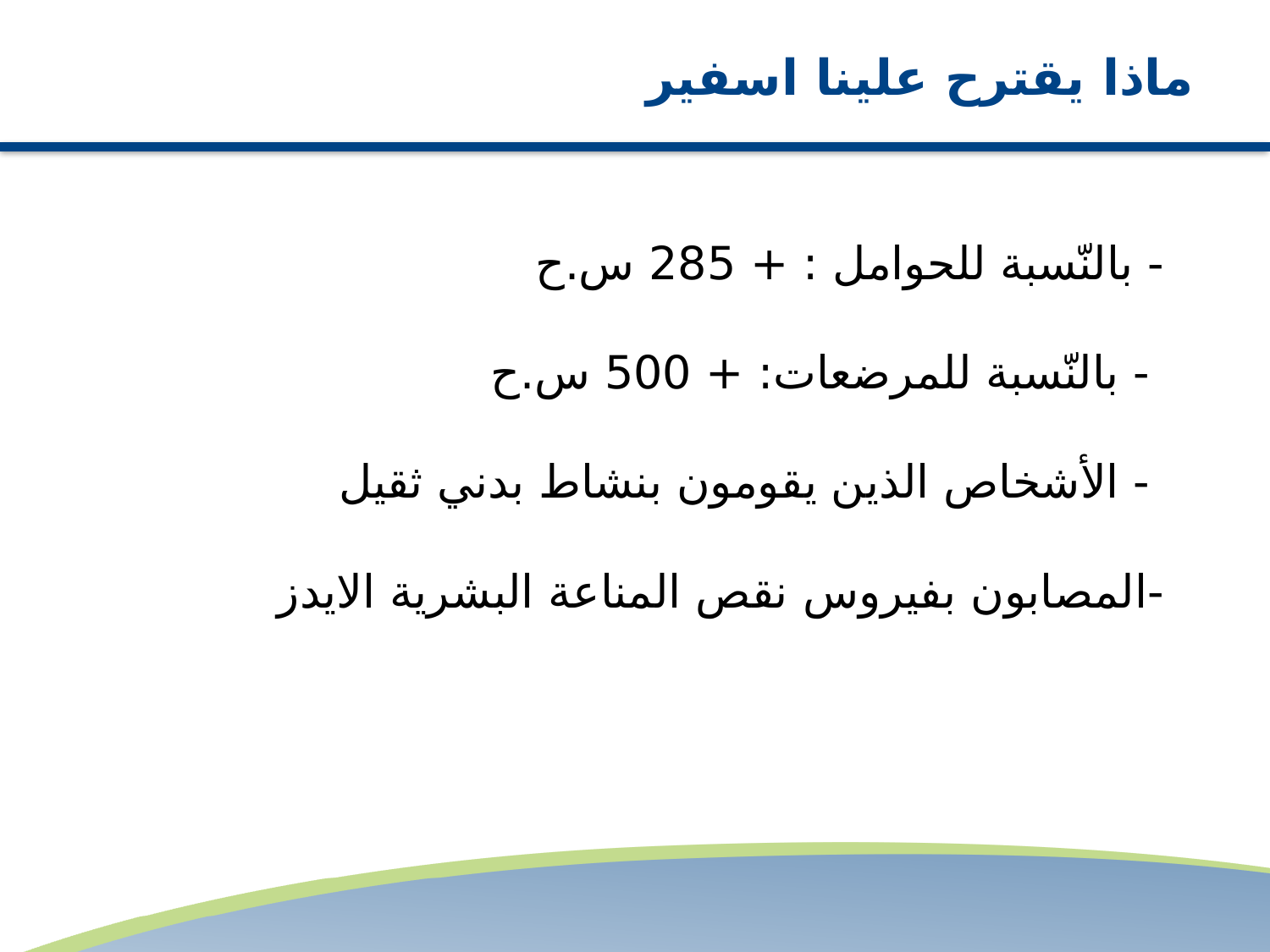

# ماذا يقترح علينا اسفير
- بالنّسبة للحوامل : + 285 س.ح
 - بالنّسبة للمرضعات: + 500 س.ح
 - الأشخاص الذين يقومون بنشاط بدني ثقيل
-المصابون بفيروس نقص المناعة البشرية الايدز